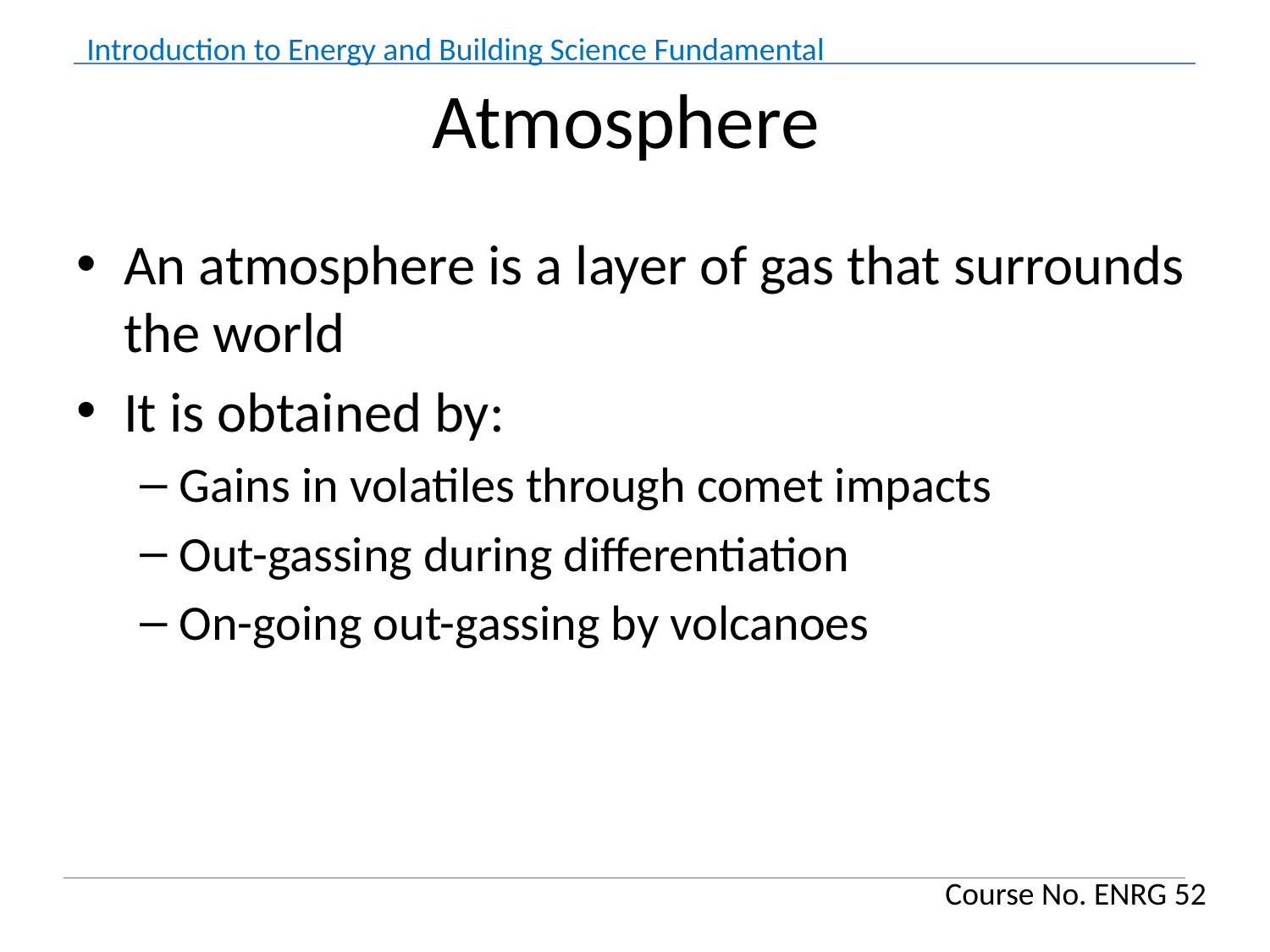

# Atmosphere
An atmosphere is a layer of gas that surrounds the world
It is obtained by:
Gains in volatiles through comet impacts
Out-gassing during differentiation
On-going out-gassing by volcanoes